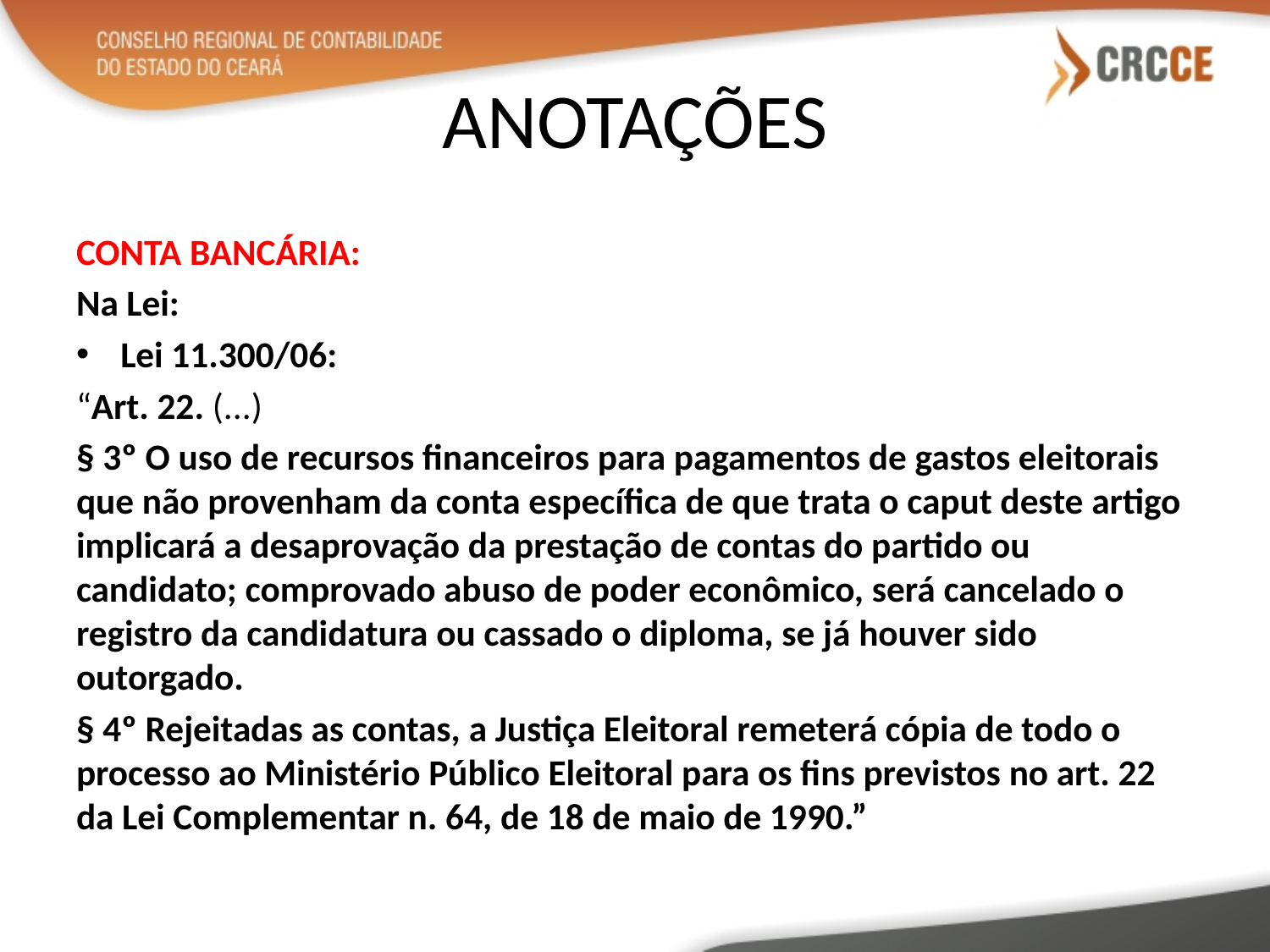

# ANOTAÇÕES
CONTA BANCÁRIA:
Na Lei:
Lei 11.300/06:
“Art. 22. (...)
§ 3º O uso de recursos financeiros para pagamentos de gastos eleitorais que não provenham da conta específica de que trata o caput deste artigo implicará a desaprovação da prestação de contas do partido ou candidato; comprovado abuso de poder econômico, será cancelado o registro da candidatura ou cassado o diploma, se já houver sido outorgado.
§ 4º Rejeitadas as contas, a Justiça Eleitoral remeterá cópia de todo o processo ao Ministério Público Eleitoral para os fins previstos no art. 22 da Lei Complementar n. 64, de 18 de maio de 1990.”